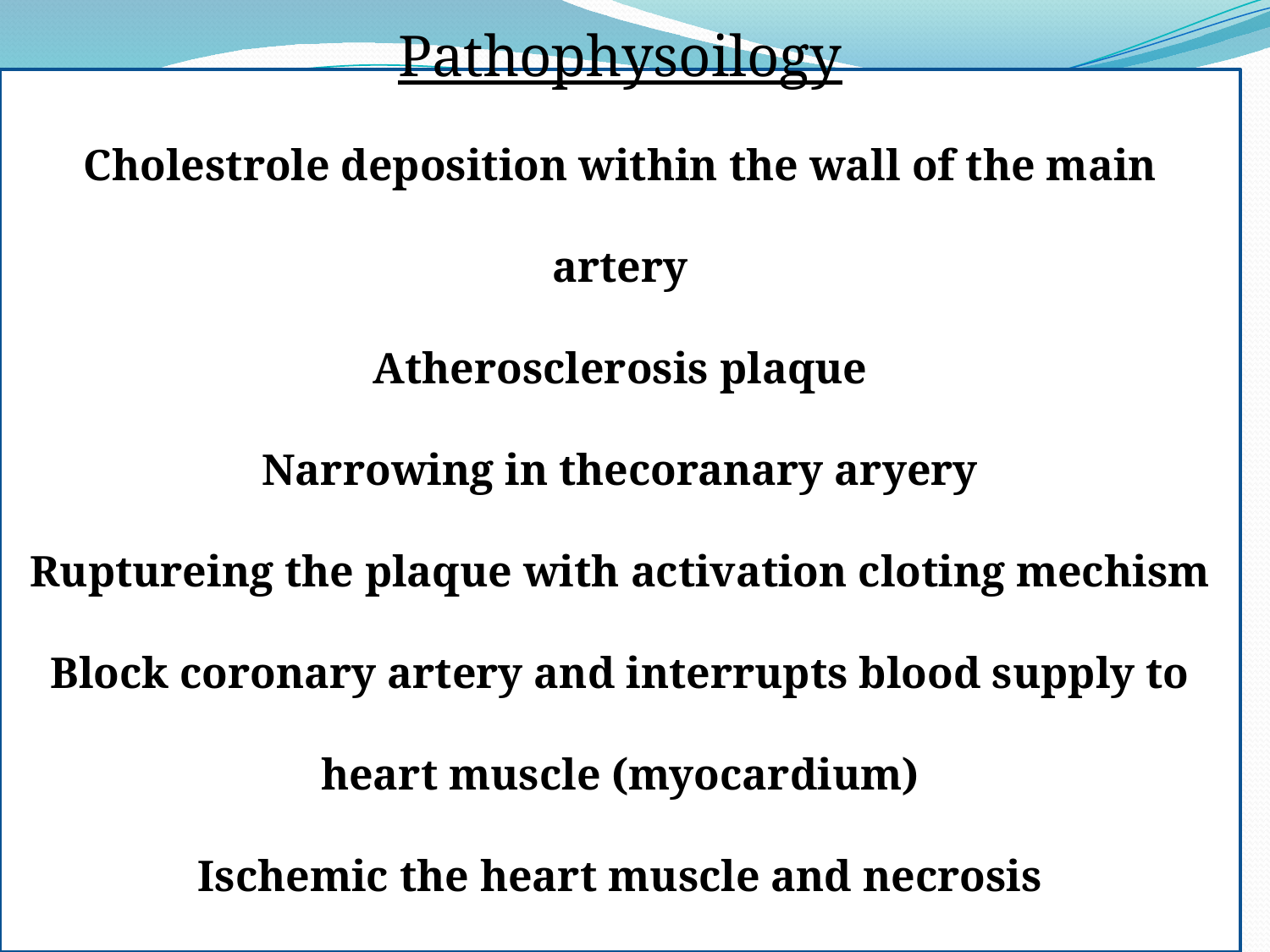

Pathophysoilogy
Cholestrole deposition within the wall of the main artery
Atherosclerosis plaque
Narrowing in thecoranary aryery
Ruptureing the plaque with activation cloting mechism
Block coronary artery and interrupts blood supply to heart muscle (myocardium)
Ischemic the heart muscle and necrosis
Dead the part from myocardium